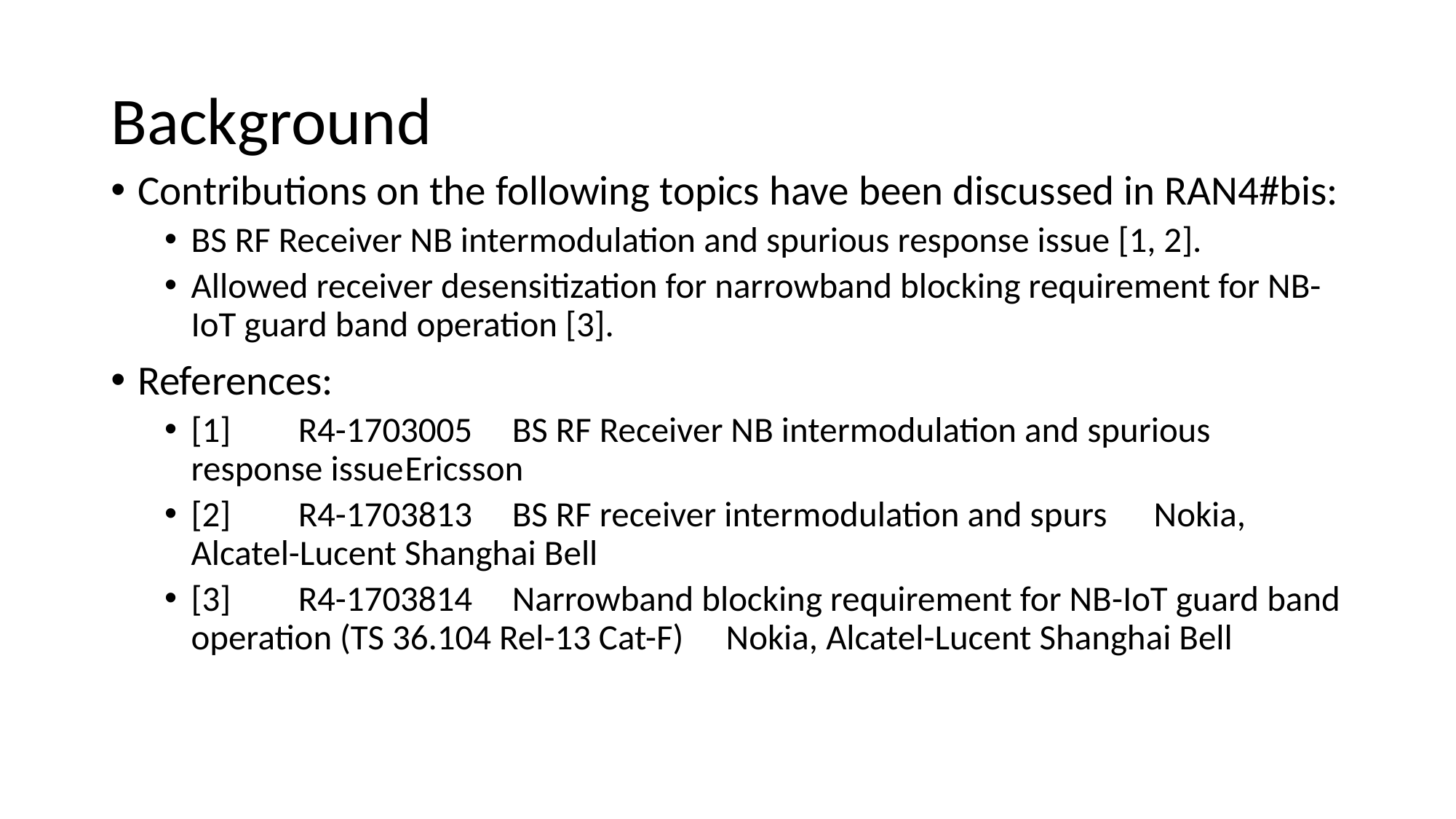

# Background
Contributions on the following topics have been discussed in RAN4#bis:
BS RF Receiver NB intermodulation and spurious response issue [1, 2].
Allowed receiver desensitization for narrowband blocking requirement for NB-IoT guard band operation [3].
References:
[1]	R4-1703005	BS RF Receiver NB intermodulation and spurious response issue	Ericsson
[2]	R4-1703813	BS RF receiver intermodulation and spurs	Nokia, Alcatel-Lucent Shanghai Bell
[3]	R4-1703814	Narrowband blocking requirement for NB-IoT guard band operation (TS 36.104 Rel-13 Cat-F)	Nokia, Alcatel-Lucent Shanghai Bell